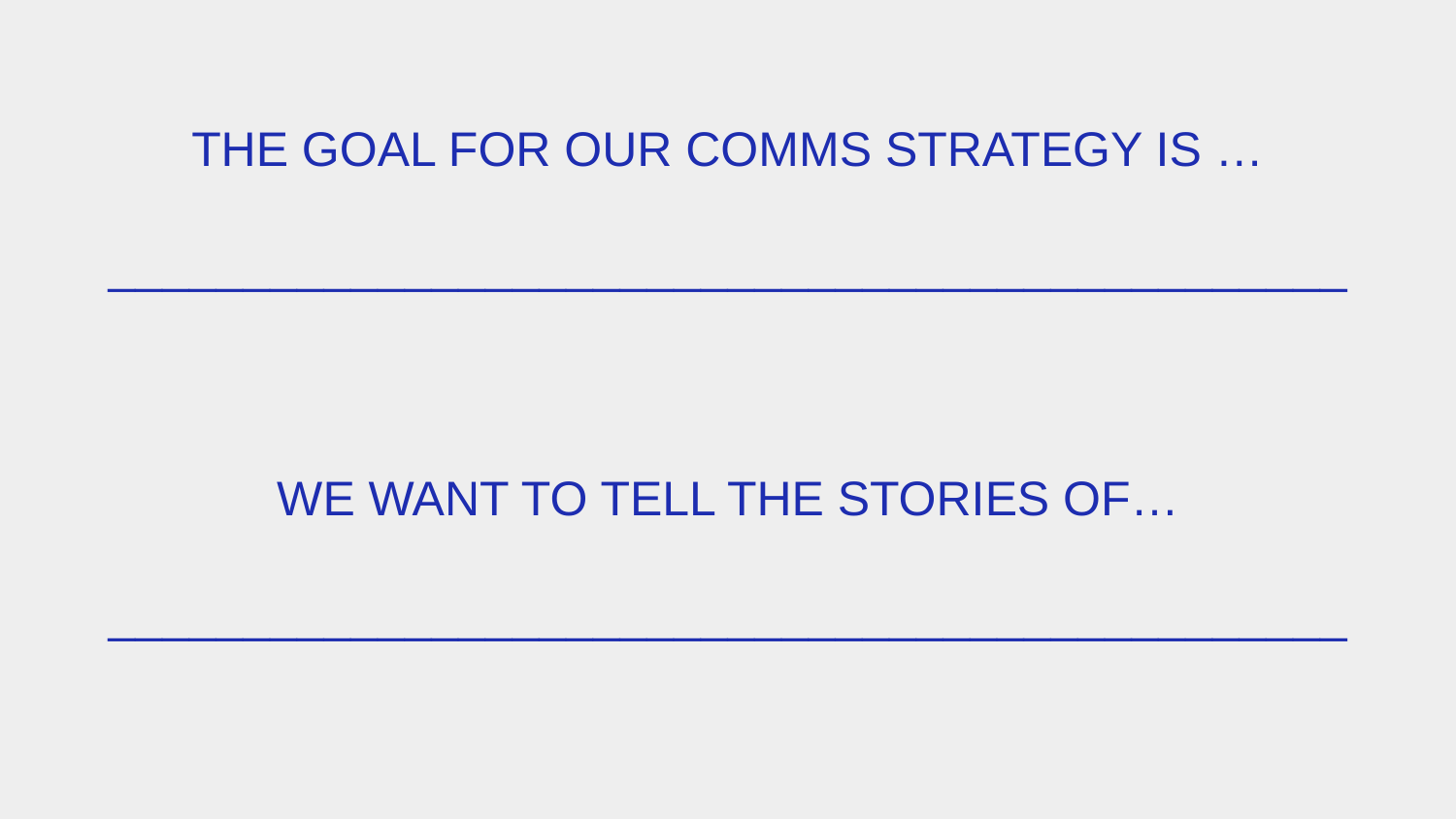

THE GOAL FOR OUR COMMS STRATEGY IS …

______________________________________________

WE WANT TO TELL THE STORIES OF…

______________________________________________